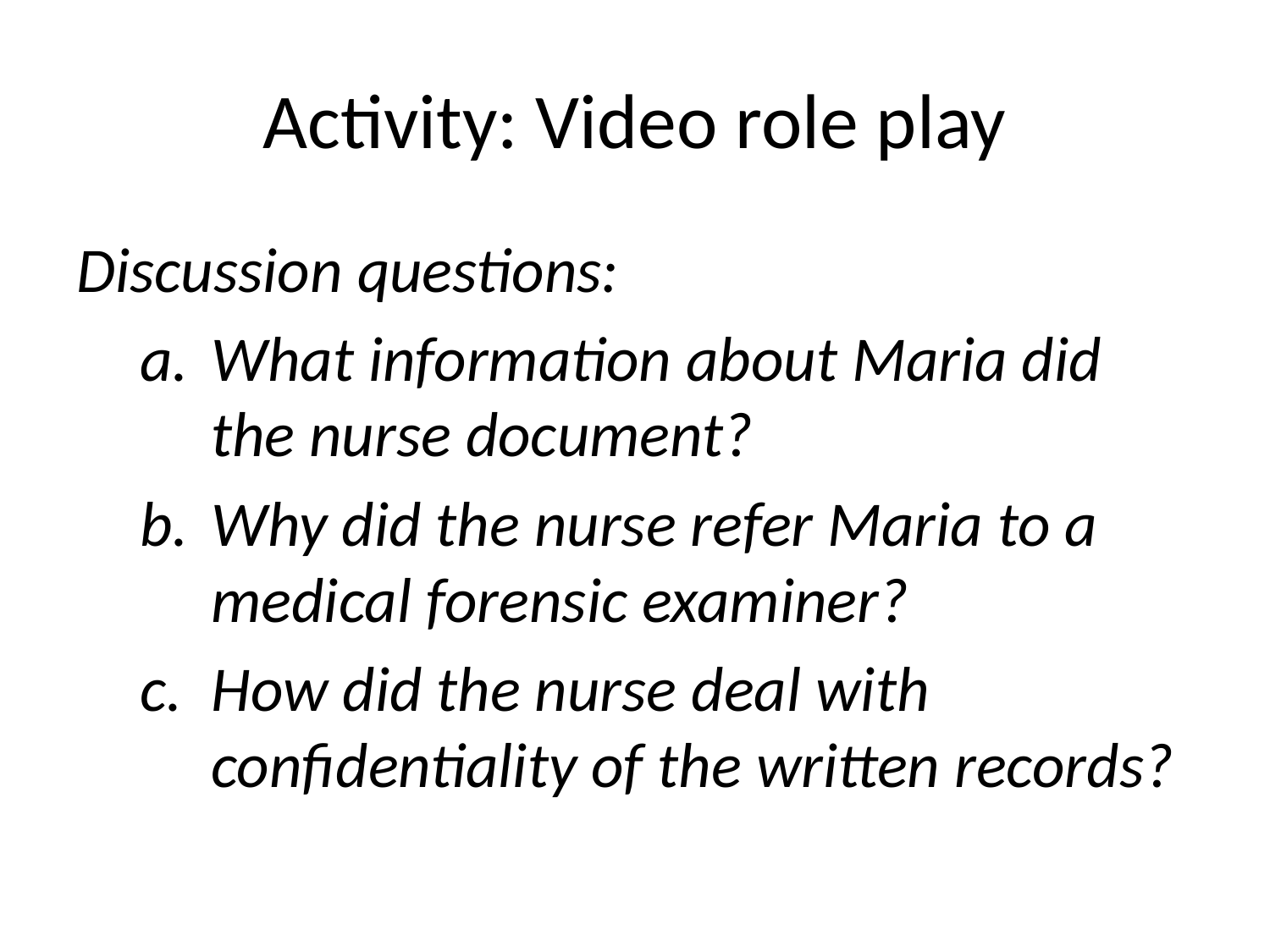

# Activity: Video role play
Discussion questions:
What information about Maria did the nurse document?
Why did the nurse refer Maria to a medical forensic examiner?
How did the nurse deal with confidentiality of the written records?